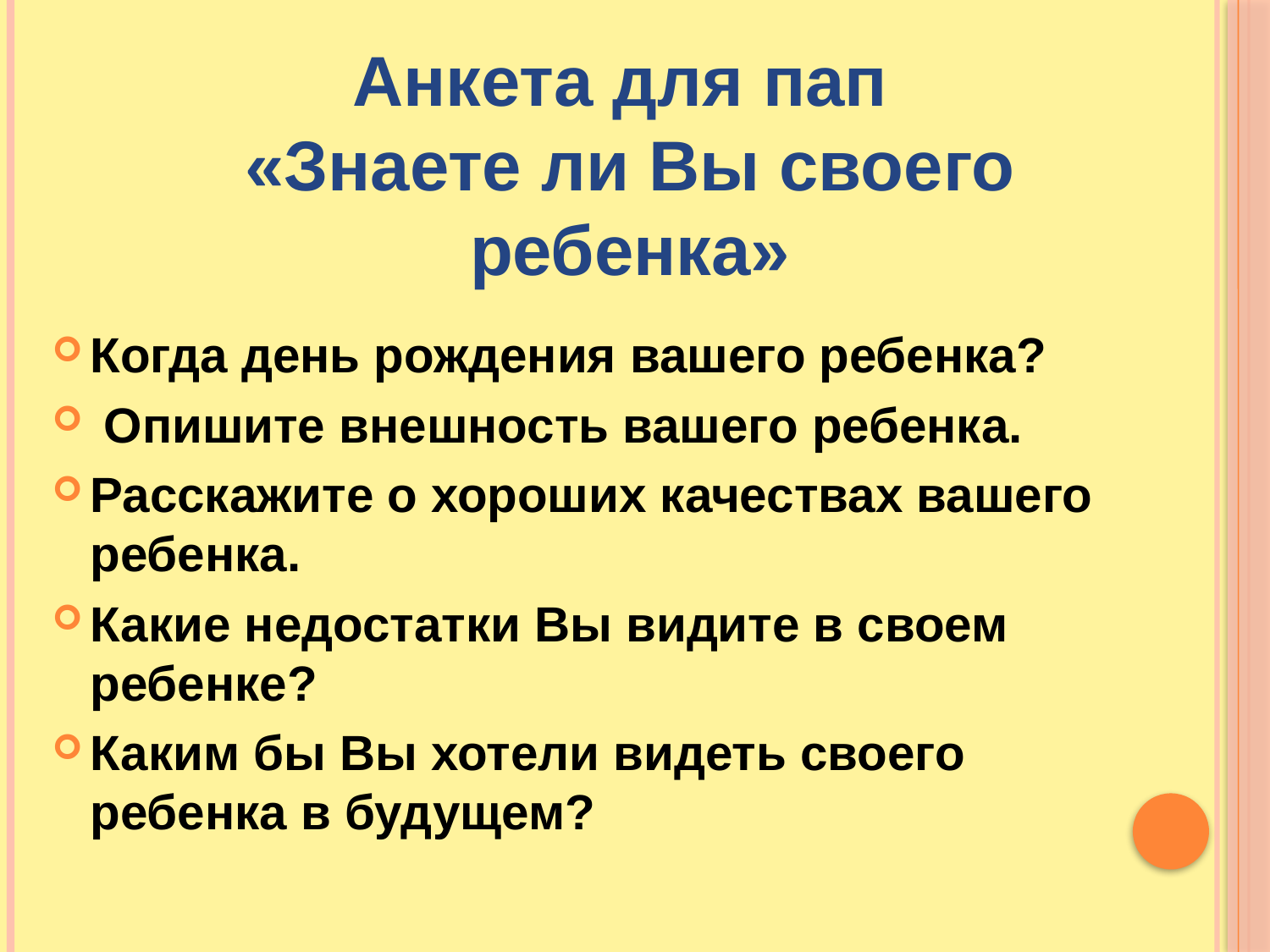

Анкета для пап
«Знаете ли Вы своего ребенка»
Когда день рождения вашего ребенка?
 Опишите внешность вашего ребенка.
Расскажите о хороших качествах вашего ребенка.
Какие недостатки Вы видите в своем ребенке?
Каким бы Вы хотели видеть своего ребенка в будущем?